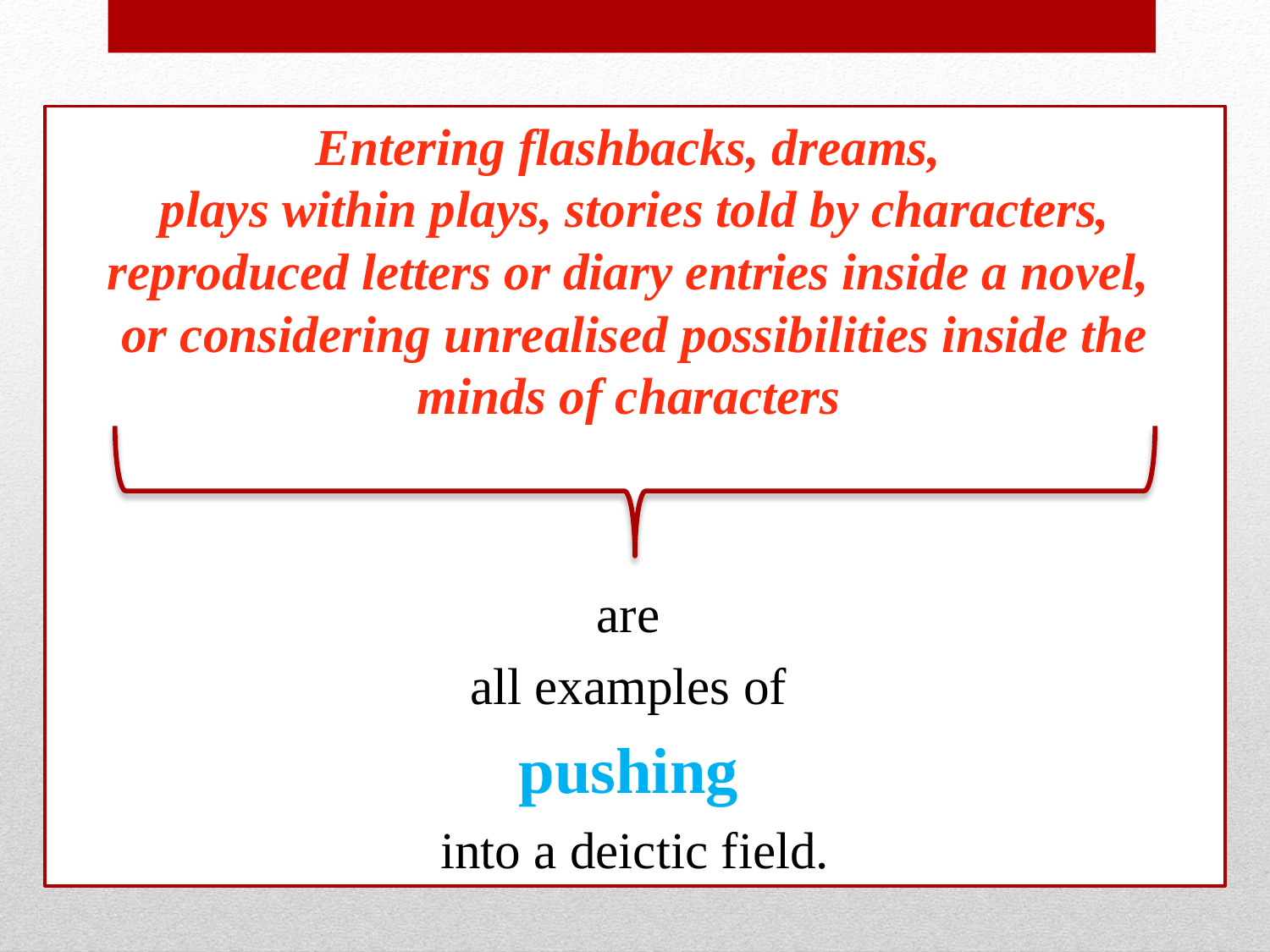

Entering flashbacks, dreams,
plays within plays, stories told by characters, reproduced letters or diary entries inside a novel,
or considering unrealised possibilities inside the minds of characters

are
all examples of
pushing
into a deictic field.